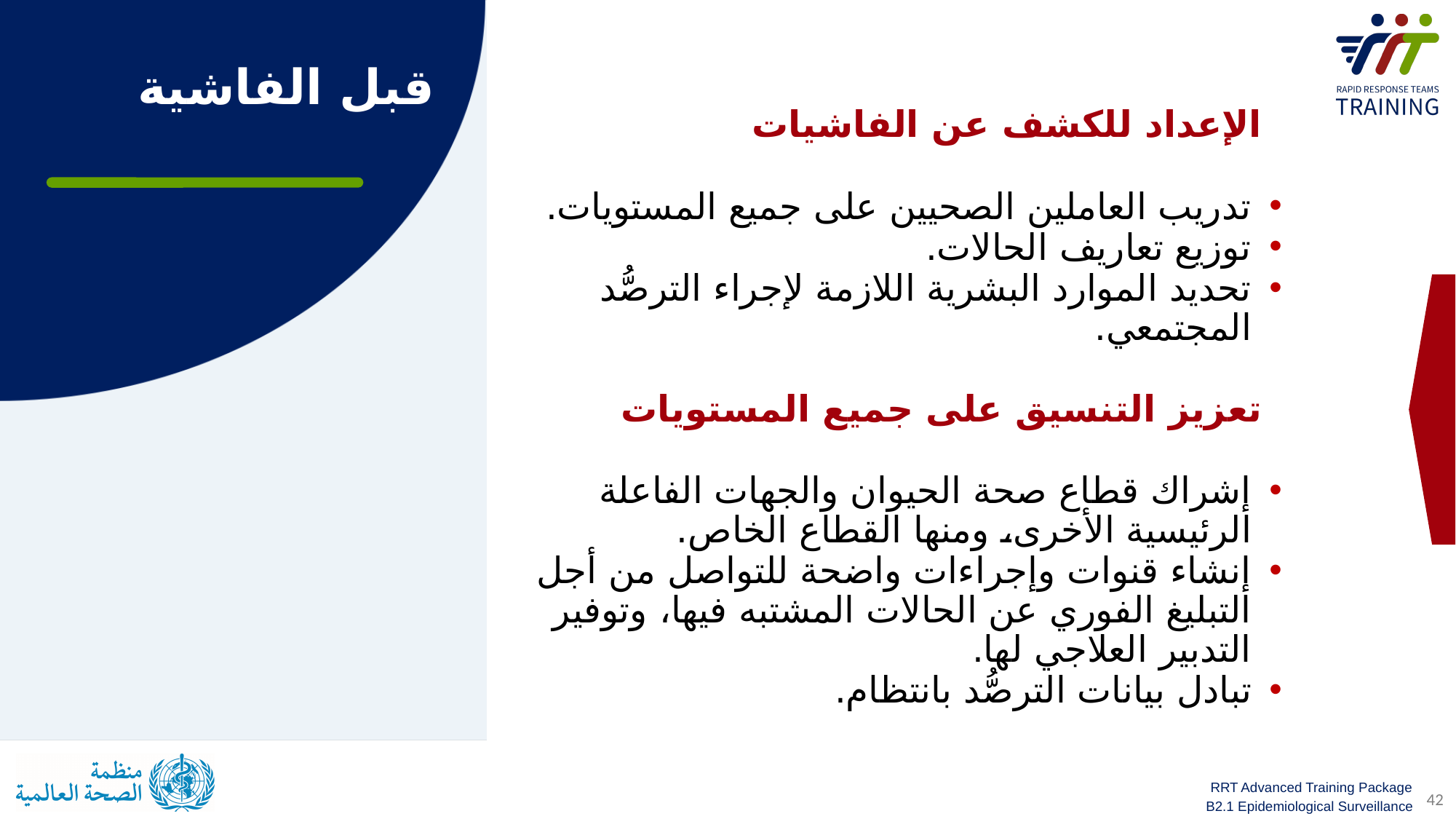

# قبل الفاشية
الإعداد للكشف عن الفاشيات

تدريب العاملين الصحيين على جميع المستويات.
توزيع تعاريف الحالات.
تحديد الموارد البشرية اللازمة لإجراء الترصُّد المجتمعي.

تعزيز التنسيق على جميع المستويات

إشراك قطاع صحة الحيوان والجهات الفاعلة الرئيسية الأخرى، ومنها القطاع الخاص.
إنشاء قنوات وإجراءات واضحة للتواصل من أجل التبليغ الفوري عن الحالات المشتبه فيها، وتوفير التدبير العلاجي لها.
تبادل بيانات الترصُّد بانتظام.